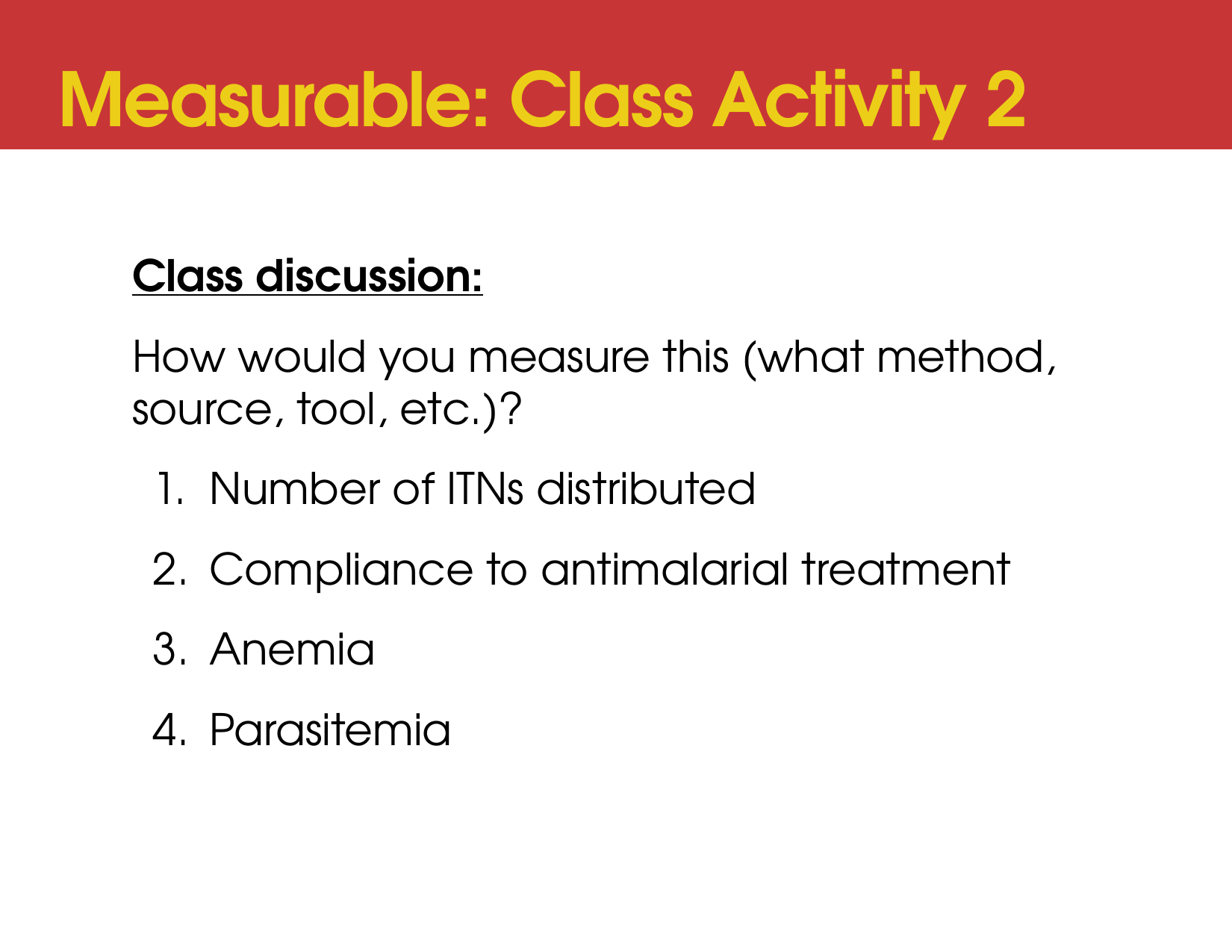

# Measurable: Class Activity 2
Class discussion:
How would you measure this (what method, source, tool, etc.)?
Number of ITNs distributed
Compliance to antimalarial treatment
Anemia
Parasitemia